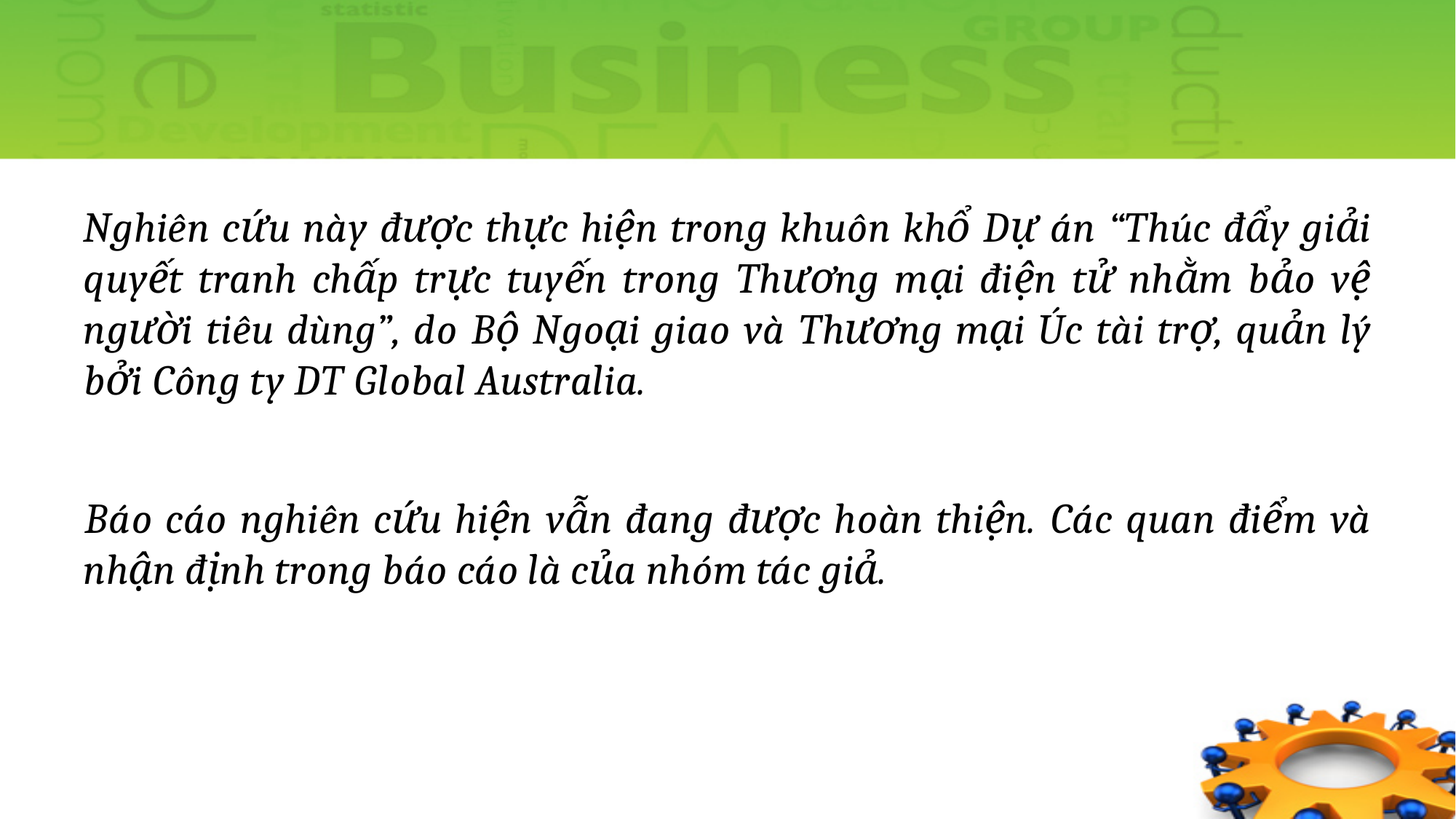

#
Nghiên cứu này được thực hiện trong khuôn khổ Dự án “Thúc đẩy giải quyết tranh chấp trực tuyến trong Thương mại điện tử nhằm bảo vệ người tiêu dùng”, do Bộ Ngoại giao và Thương mại Úc tài trợ, quản lý bởi Công ty DT Global Australia.

Báo cáo nghiên cứu hiện vẫn đang được hoàn thiện. Các quan điểm và nhận định trong báo cáo là của nhóm tác giả.